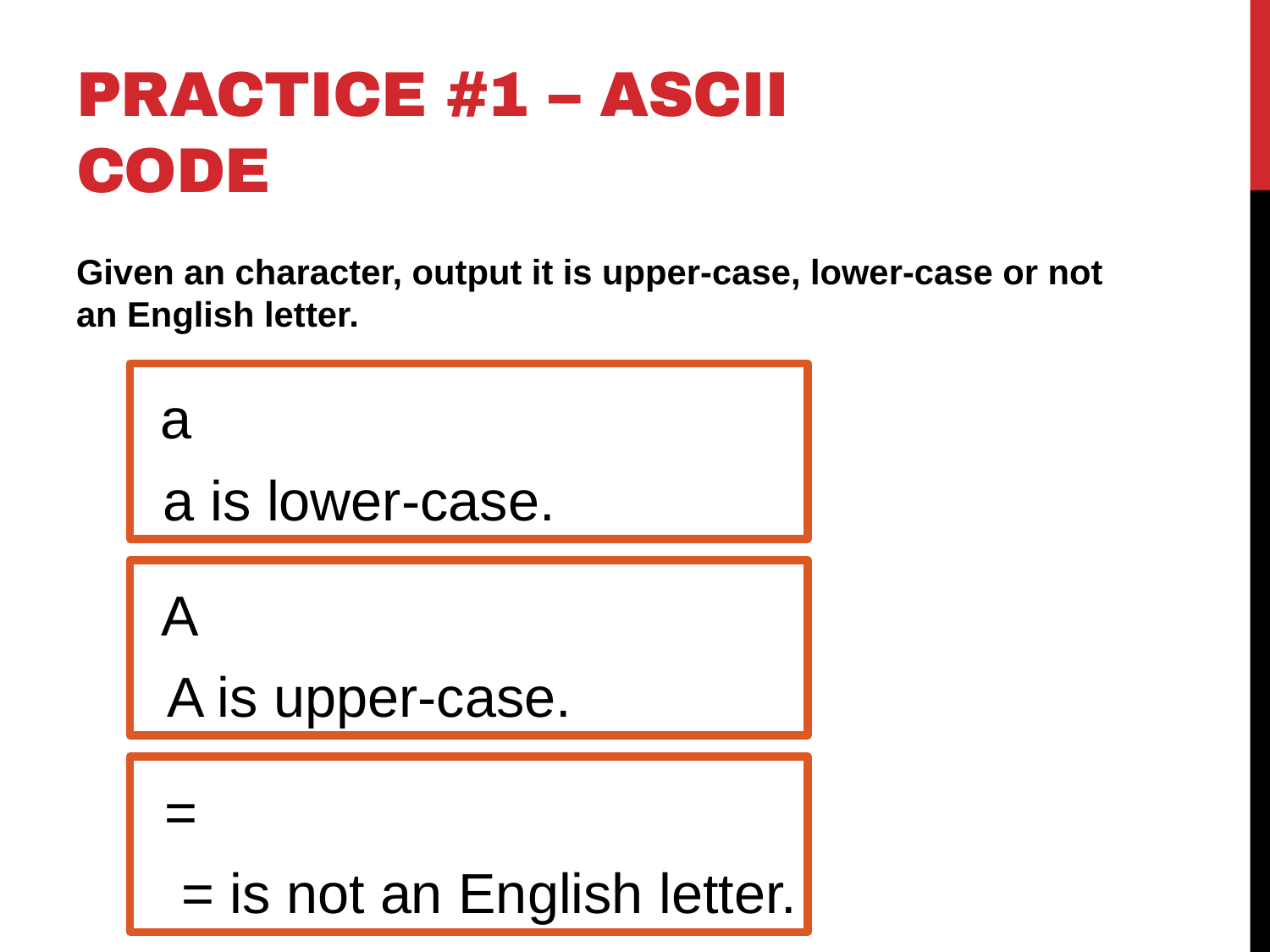

# Practice #1 – ASCII code
Given an character, output it is upper-case, lower-case or not an English letter.

a
a is lower-case.

A
A is upper-case.

=
= is not an English letter.